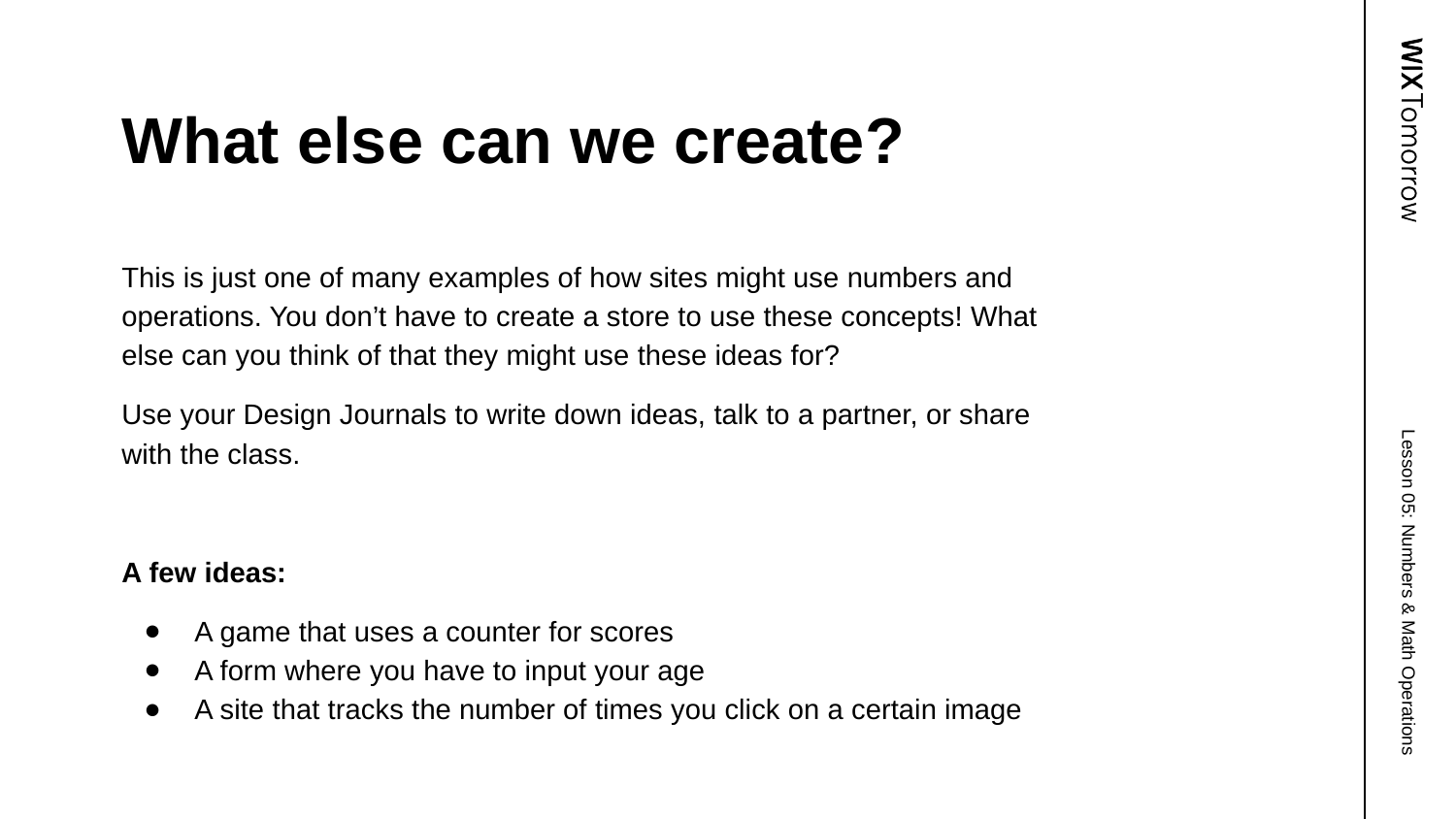

# What else can we create?

This is just one of many examples of how sites might use numbers and operations. You don’t have to create a store to use these concepts! What else can you think of that they might use these ideas for?
Use your Design Journals to write down ideas, talk to a partner, or share with the class.

A few ideas:
A game that uses a counter for scores
A form where you have to input your age
A site that tracks the number of times you click on a certain image